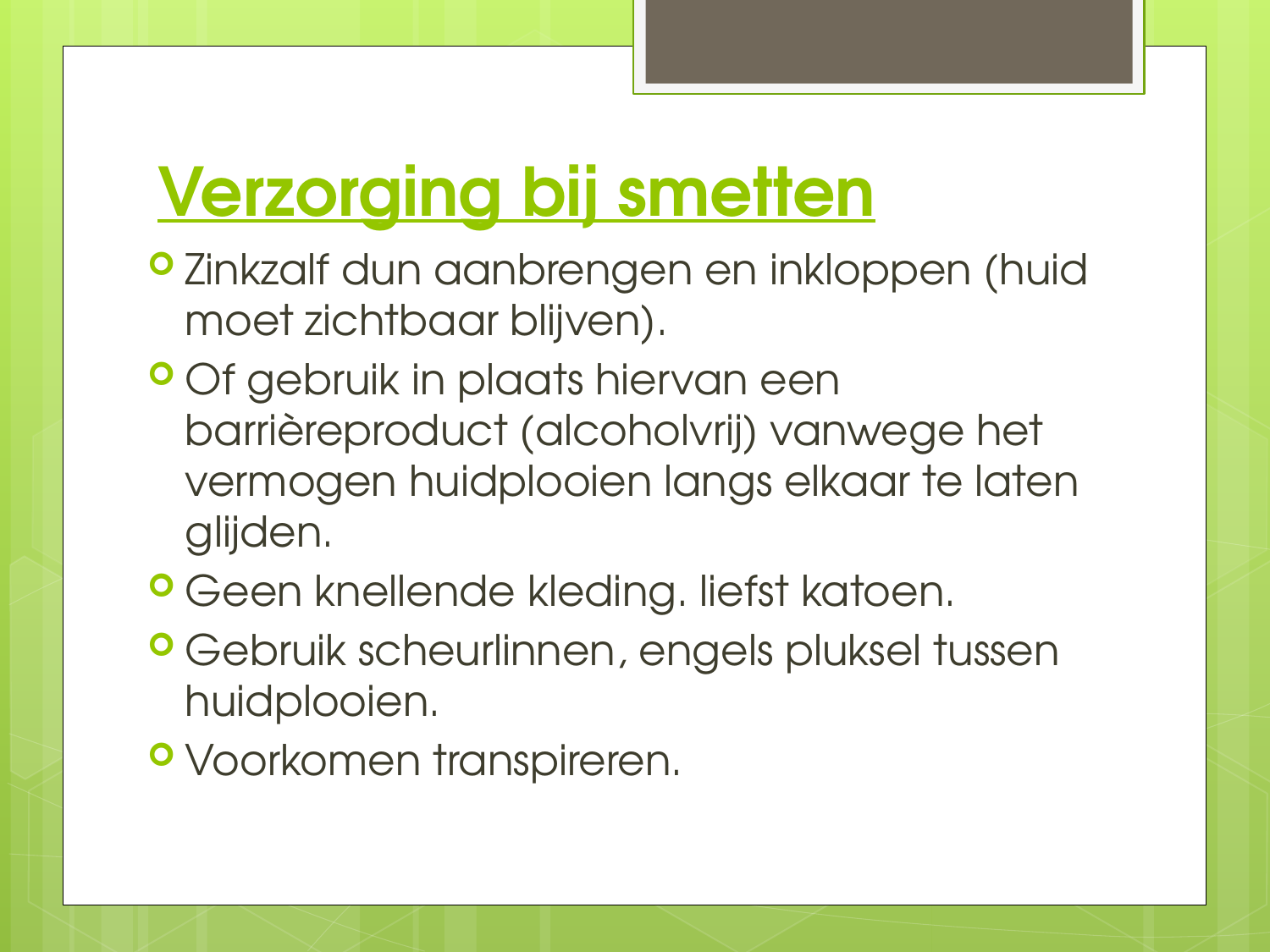

# Verzorging bij smetten
Zinkzalf dun aanbrengen en inkloppen (huid moet zichtbaar blijven).
Of gebruik in plaats hiervan een barrièreproduct (alcoholvrij) vanwege het vermogen huidplooien langs elkaar te laten glijden.
Geen knellende kleding. liefst katoen.
Gebruik scheurlinnen, engels pluksel tussen huidplooien.
Voorkomen transpireren.